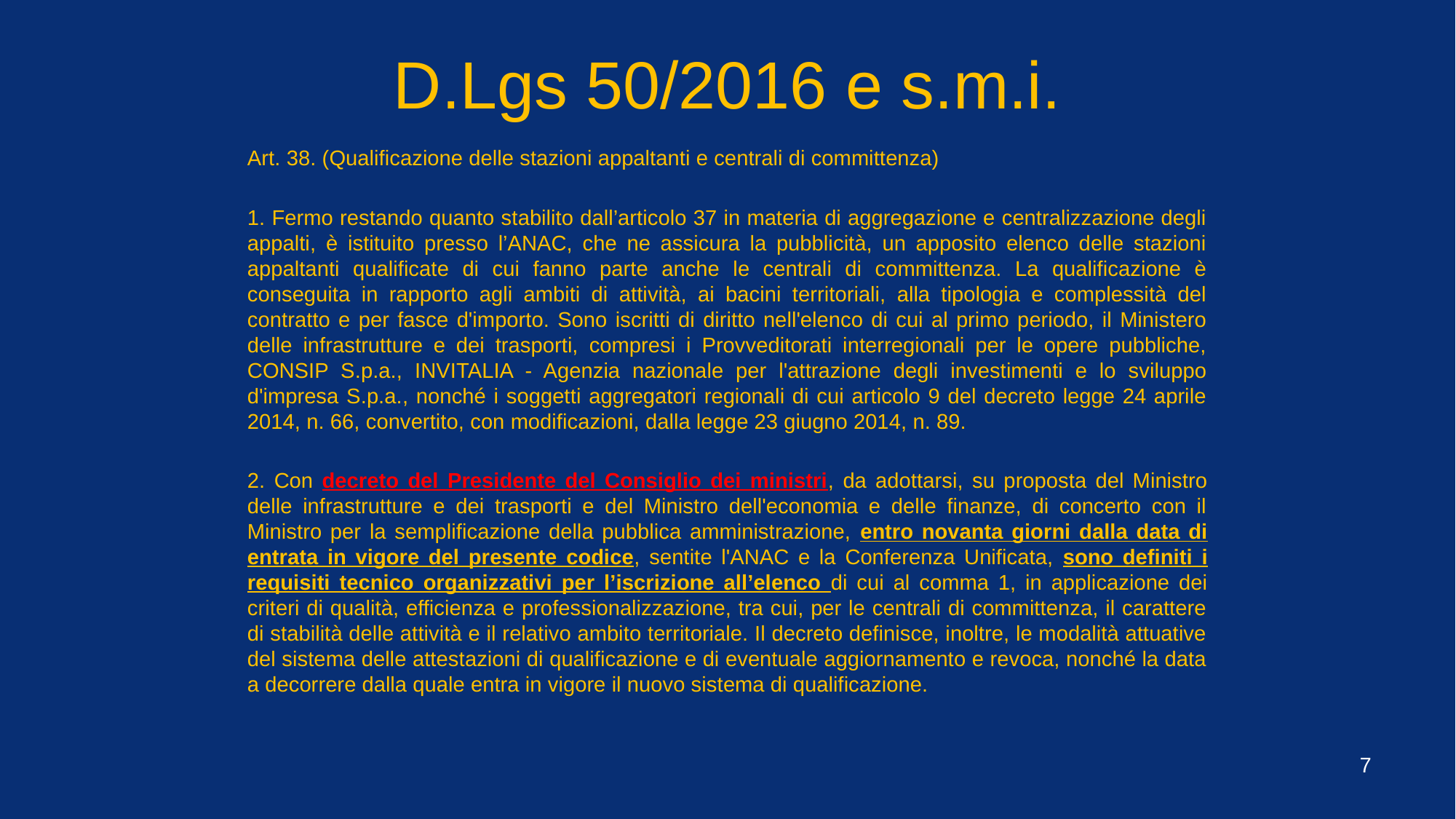

# D.Lgs 50/2016 e s.m.i.
Art. 38. (Qualificazione delle stazioni appaltanti e centrali di committenza)

1. Fermo restando quanto stabilito dall’articolo 37 in materia di aggregazione e centralizzazione degli appalti, è istituito presso l’ANAC, che ne assicura la pubblicità, un apposito elenco delle stazioni appaltanti qualificate di cui fanno parte anche le centrali di committenza. La qualificazione è conseguita in rapporto agli ambiti di attività, ai bacini territoriali, alla tipologia e complessità del contratto e per fasce d'importo. Sono iscritti di diritto nell'elenco di cui al primo periodo, il Ministero delle infrastrutture e dei trasporti, compresi i Provveditorati interregionali per le opere pubbliche, CONSIP S.p.a., INVITALIA - Agenzia nazionale per l'attrazione degli investimenti e lo sviluppo d'impresa S.p.a., nonché i soggetti aggregatori regionali di cui articolo 9 del decreto legge 24 aprile 2014, n. 66, convertito, con modificazioni, dalla legge 23 giugno 2014, n. 89.

2. Con decreto del Presidente del Consiglio dei ministri, da adottarsi, su proposta del Ministro delle infrastrutture e dei trasporti e del Ministro dell'economia e delle finanze, di concerto con il Ministro per la semplificazione della pubblica amministrazione, entro novanta giorni dalla data di entrata in vigore del presente codice, sentite l'ANAC e la Conferenza Unificata, sono definiti i requisiti tecnico organizzativi per l’iscrizione all’elenco di cui al comma 1, in applicazione dei criteri di qualità, efficienza e professionalizzazione, tra cui, per le centrali di committenza, il carattere di stabilità delle attività e il relativo ambito territoriale. Il decreto definisce, inoltre, le modalità attuative del sistema delle attestazioni di qualificazione e di eventuale aggiornamento e revoca, nonché la data a decorrere dalla quale entra in vigore il nuovo sistema di qualificazione.
7